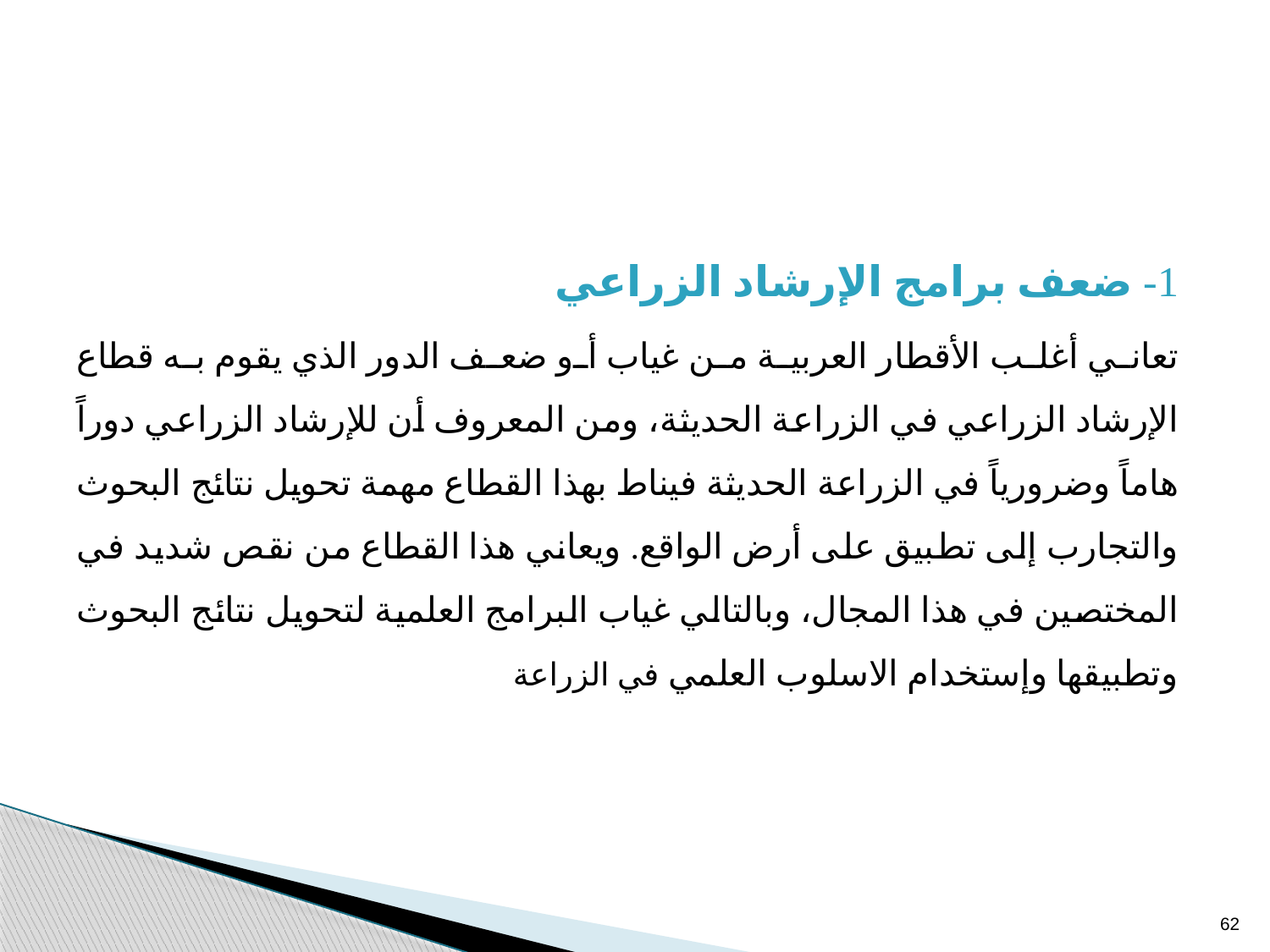

#

1- ضعف برامج الإرشاد الزراعي
تعاني أغلب الأقطار العربية من غياب أو ضعف الدور الذي يقوم به قطاع الإرشاد الزراعي في الزراعة الحديثة، ومن المعروف أن للإرشاد الزراعي دوراً هاماً وضرورياً في الزراعة الحديثة فيناط بهذا القطاع مهمة تحويل نتائج البحوث والتجارب إلى تطبيق على أرض الواقع. ويعاني هذا القطاع من نقص شديد في المختصين في هذا المجال، وبالتالي غياب البرامج العلمية لتحويل نتائج البحوث وتطبيقها وإستخدام الاسلوب العلمي في الزراعة

62